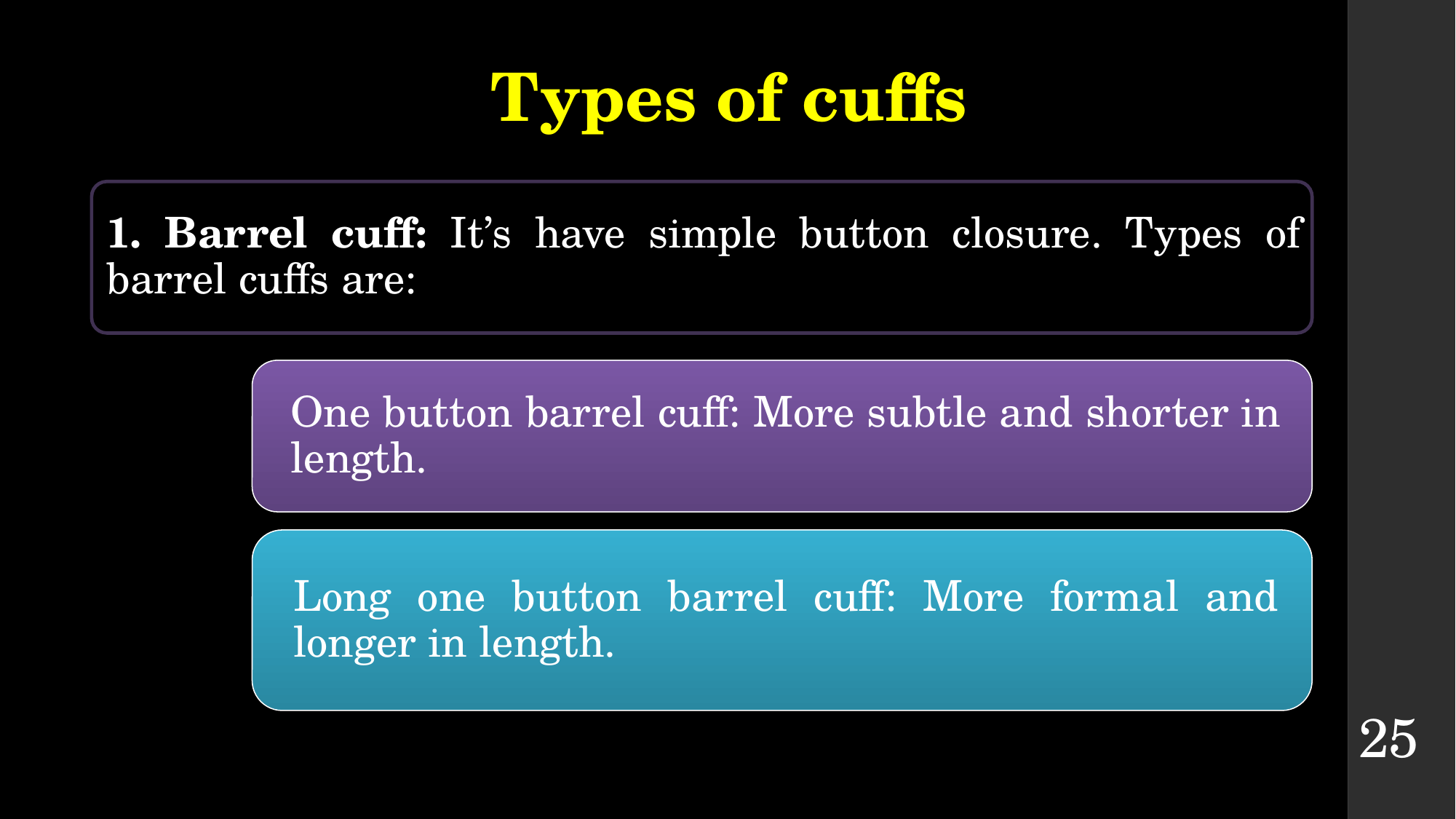

# Types of cuffs
1. Barrel cuff: It’s have simple button closure. Types of barrel cuffs are:
One button barrel cuff: More subtle and shorter in length.
Long one button barrel cuff: More formal and longer in length.
25